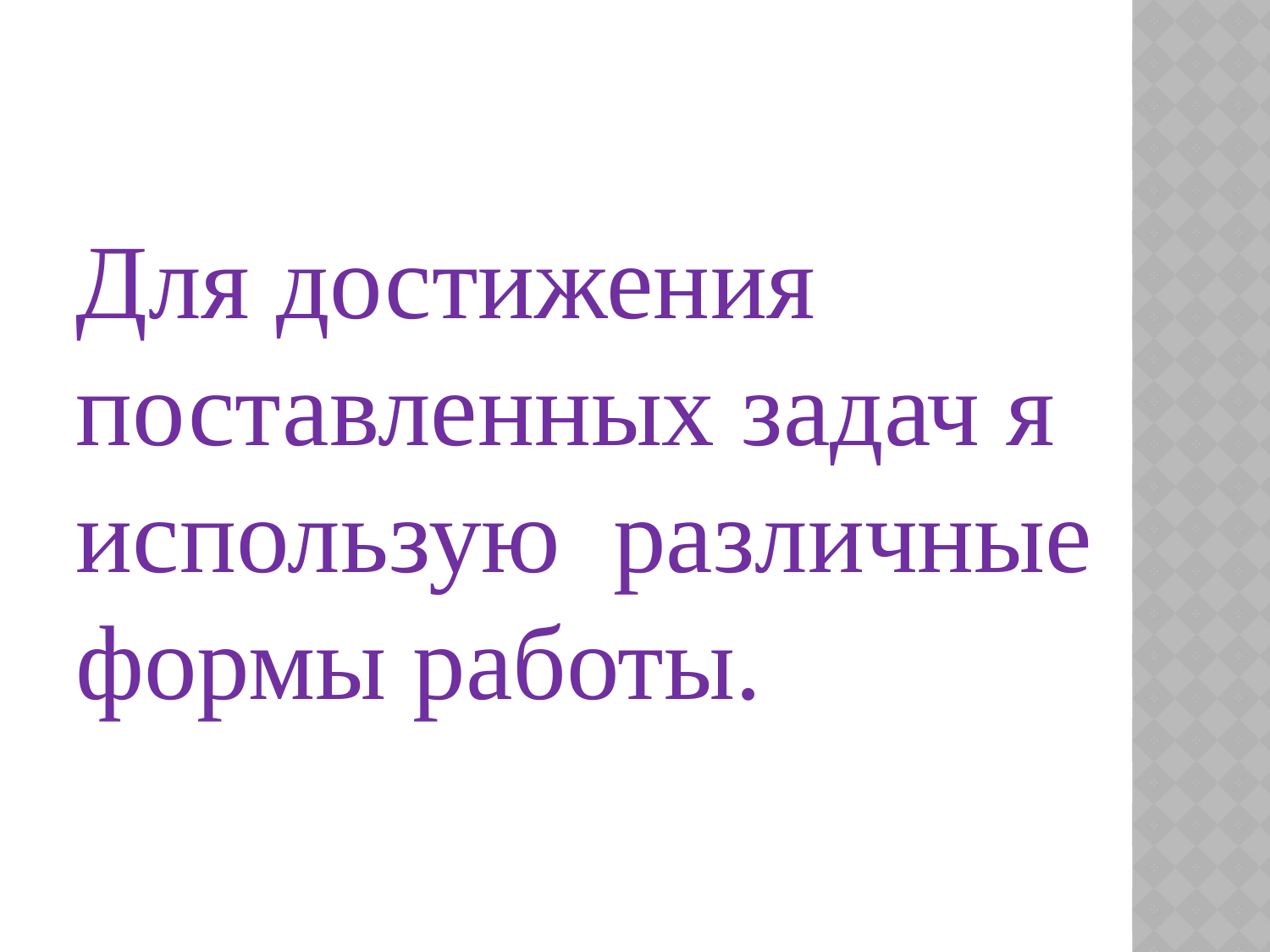

Для достижения поставленных задач я использую  различные формы работы.